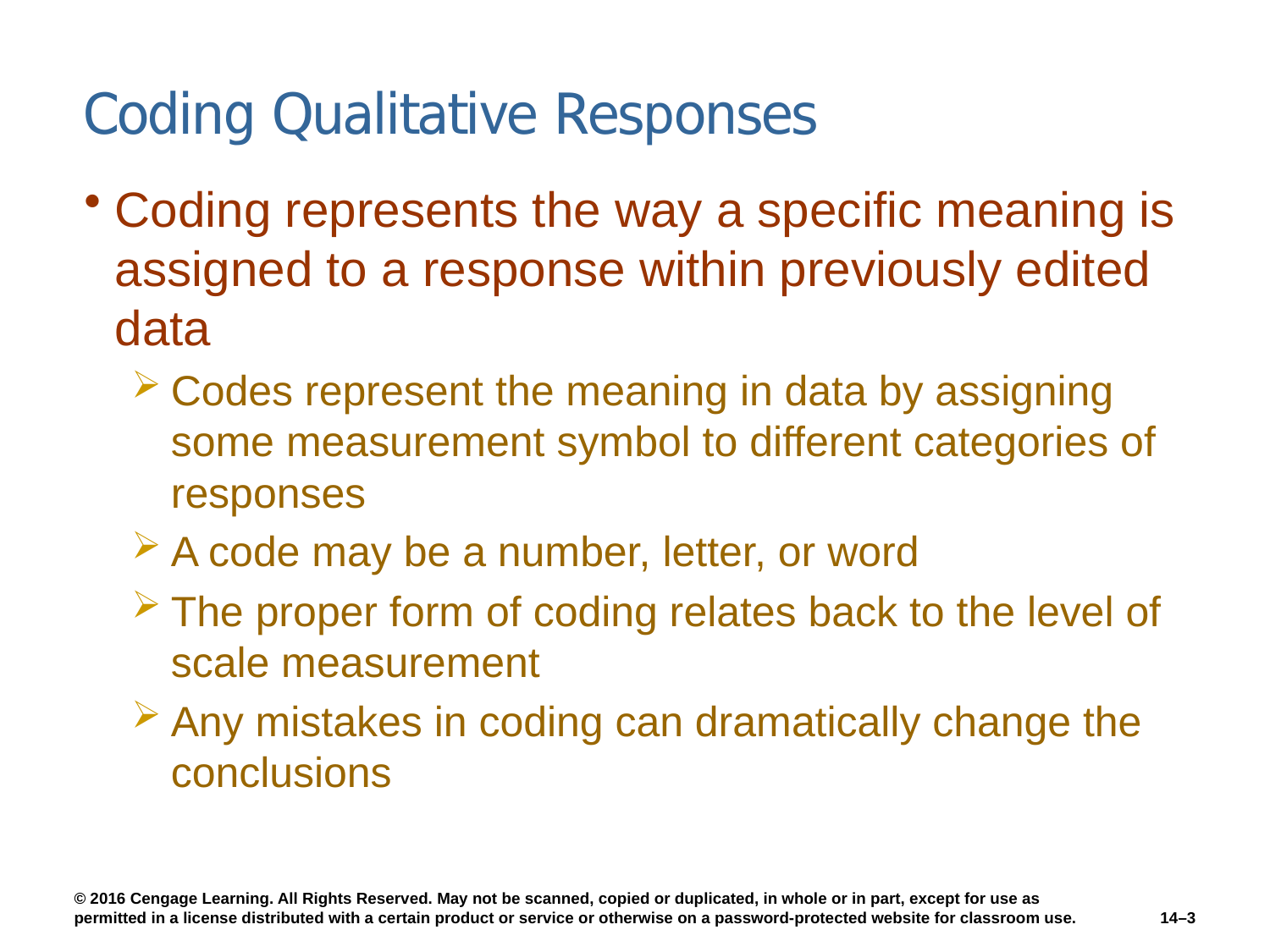

# Coding Qualitative Responses
Coding represents the way a specific meaning is assigned to a response within previously edited data
Codes represent the meaning in data by assigning some measurement symbol to different categories of responses
A code may be a number, letter, or word
The proper form of coding relates back to the level of scale measurement
Any mistakes in coding can dramatically change the conclusions

14–3
© 2016 Cengage Learning. All Rights Reserved. May not be scanned, copied or duplicated, in whole or in part, except for use as permitted in a license distributed with a certain product or service or otherwise on a password-protected website for classroom use.